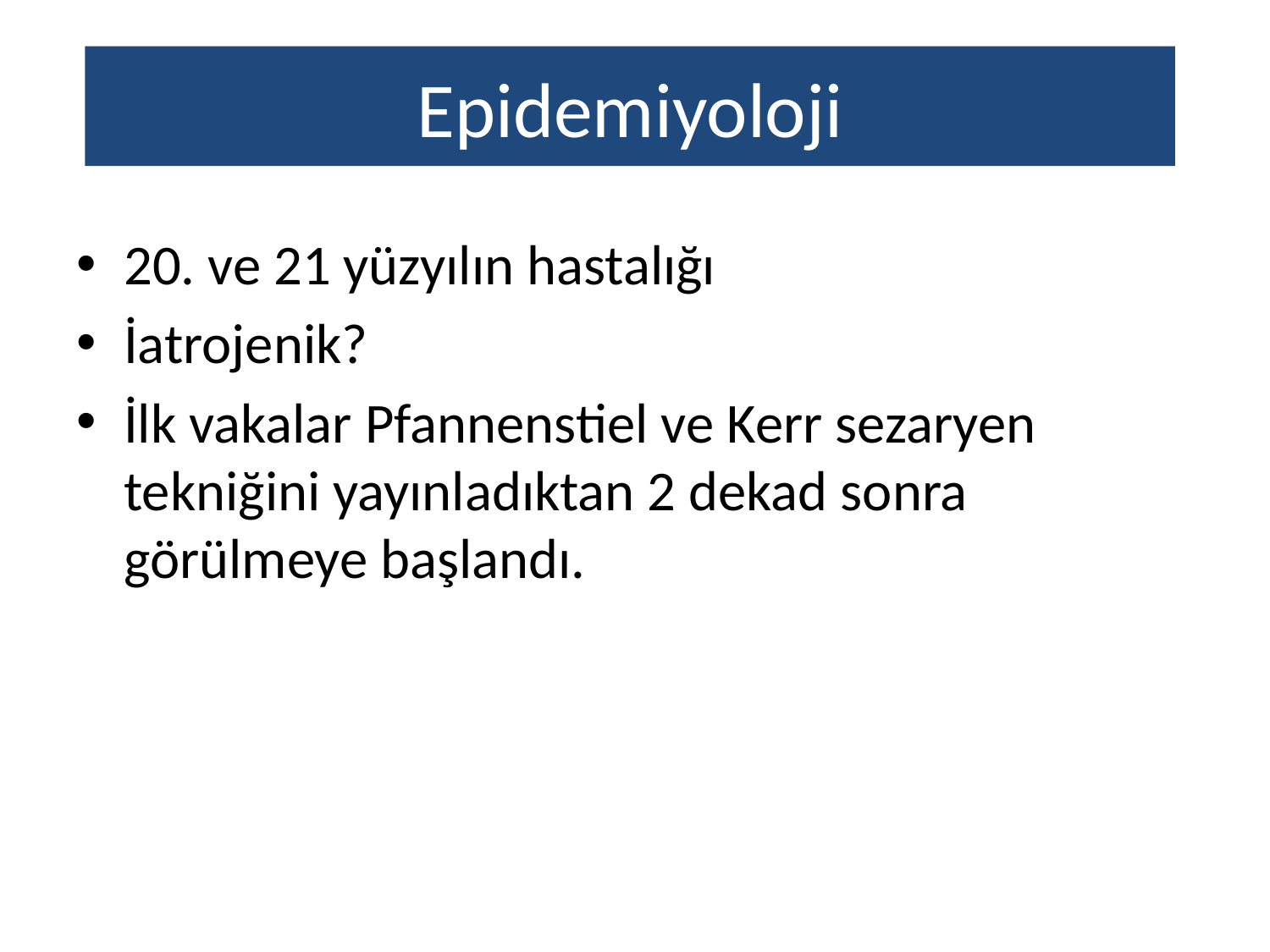

# Epidemiyoloji
20. ve 21 yüzyılın hastalığı
İatrojenik?
İlk vakalar Pfannenstiel ve Kerr sezaryen tekniğini yayınladıktan 2 dekad sonra görülmeye başlandı.